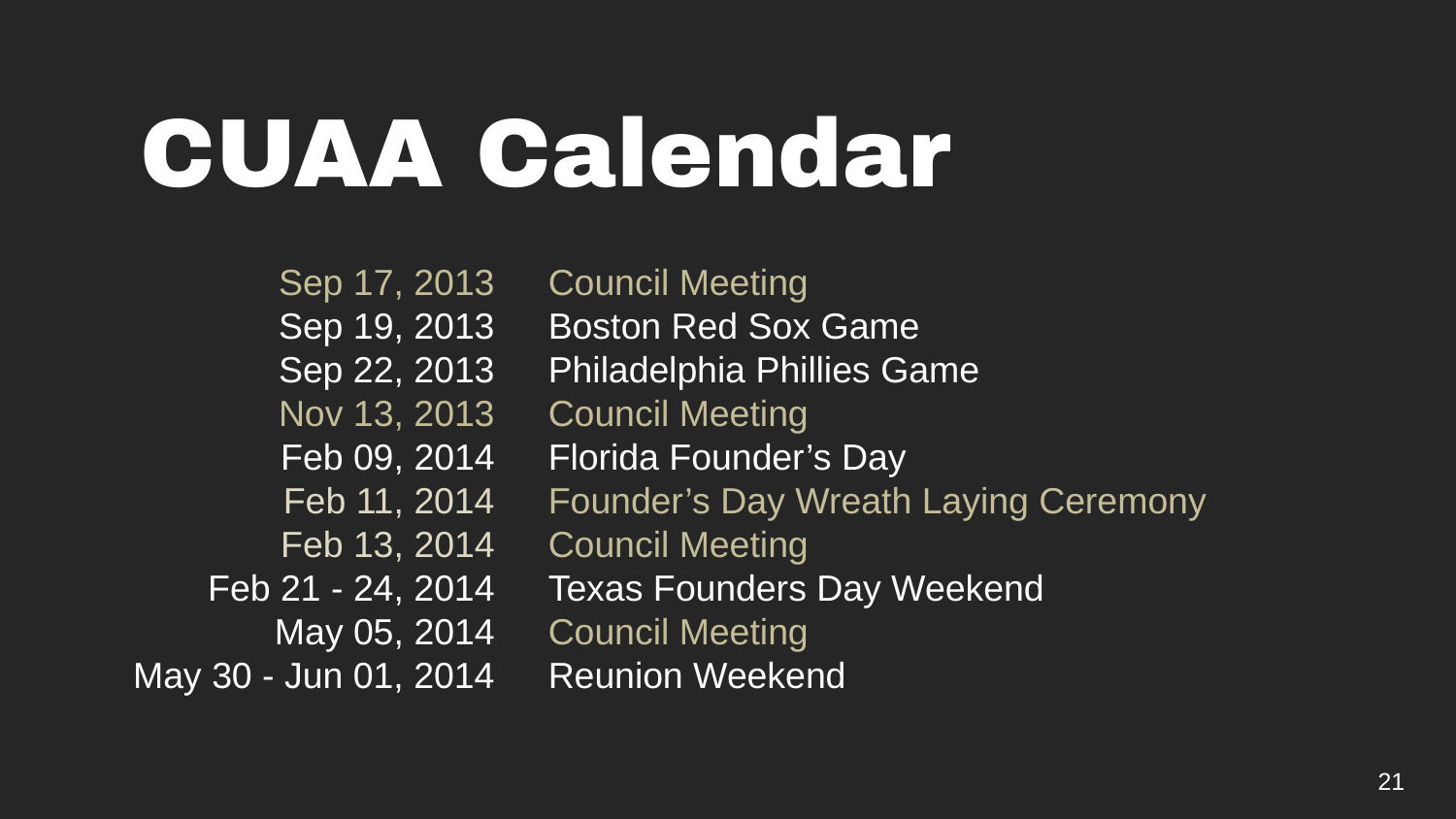

CUAA Calendar
Sep 17, 2013
Sep 19, 2013
Sep 22, 2013
Nov 13, 2013
Feb 09, 2014
Feb 11, 2014
Feb 13, 2014
Feb 21 - 24, 2014
May 05, 2014
May 30 - Jun 01, 2014
Council Meeting
Boston Red Sox Game
Philadelphia Phillies Game
Council Meeting
Florida Founder’s Day
Founder’s Day Wreath Laying Ceremony
Council Meeting
Texas Founders Day Weekend
Council Meeting
Reunion Weekend

21